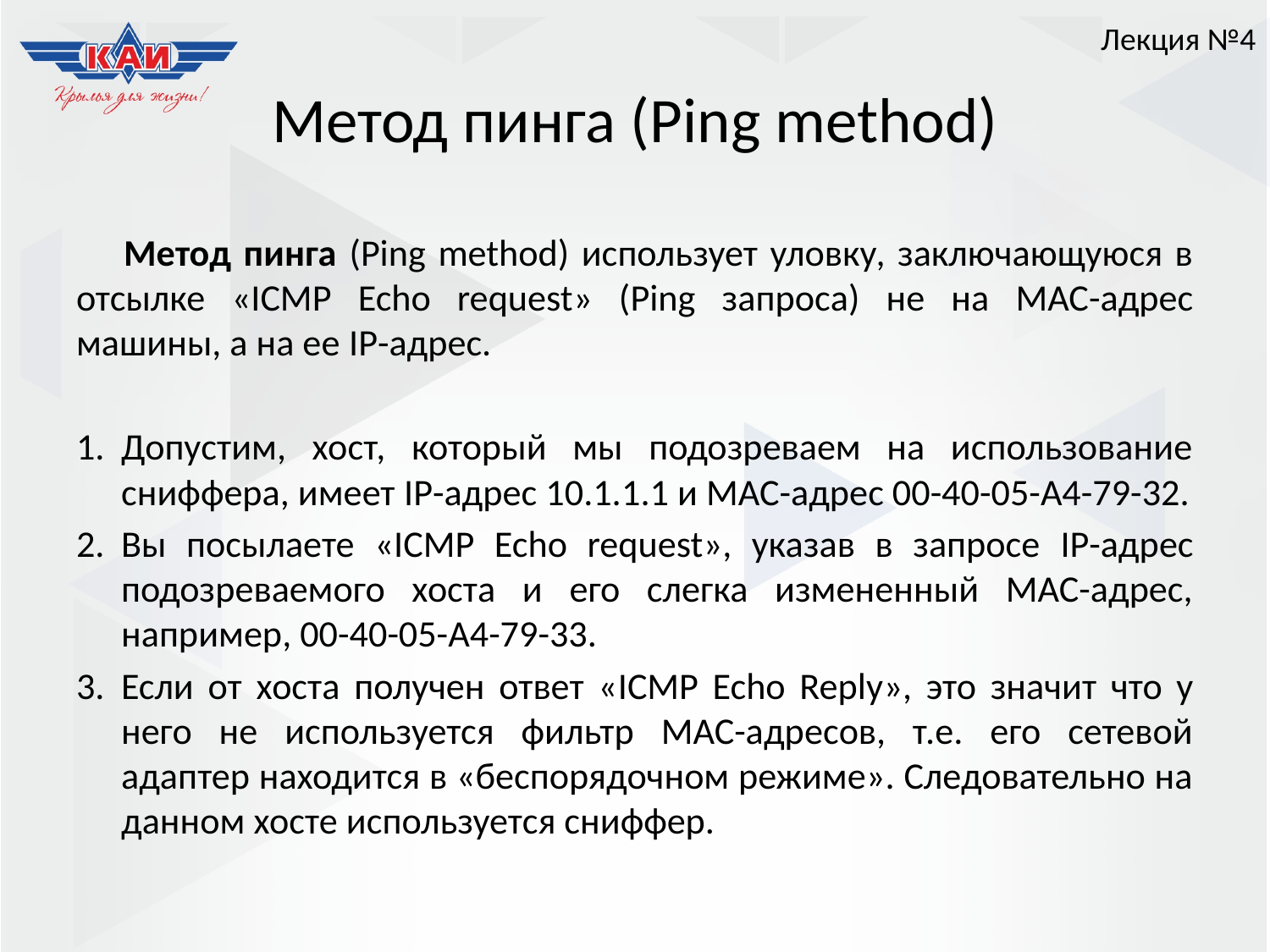

Лекция №4
# Метод пинга (Ping method)
Метод пинга (Ping method) использует уловку, заключающуюся в отсылке «ICMP Echo request» (Ping запроса) не на MAC-адрес машины, а на ее IP-адрес.

Допустим, хост, который мы подозреваем на использование сниффера, имеет IP-адрес 10.1.1.1 и MAC-адрес 00-40-05-A4-79-32.
Вы посылаете «ICMP Echo request», указав в запросе IP-адрес подозреваемого хоста и его слегка измененный MAC-адрес, например, 00-40-05-A4-79-33.
Если от хоста получен ответ «ICMP Echo Reply», это значит что у него не используется фильтр MAC-адресов, т.е. его сетевой адаптер находится в «беспорядочном режиме». Следовательно на данном хосте используется сниффер.